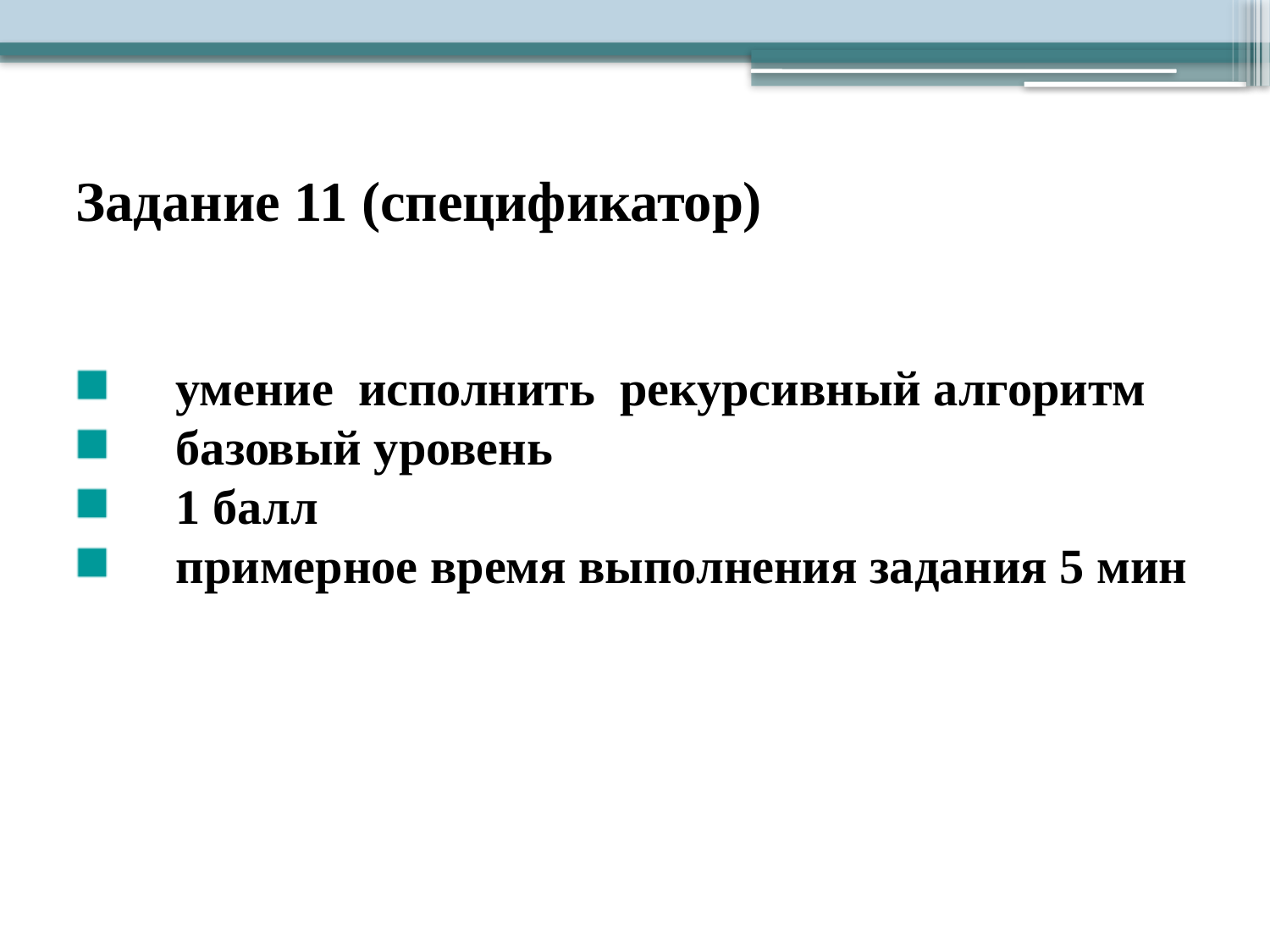

# Задание 11 (спецификатор)

умение  исполнить  рекурсивный алгоритм
базовый уровень
1 балл
примерное время выполнения задания 5 мин